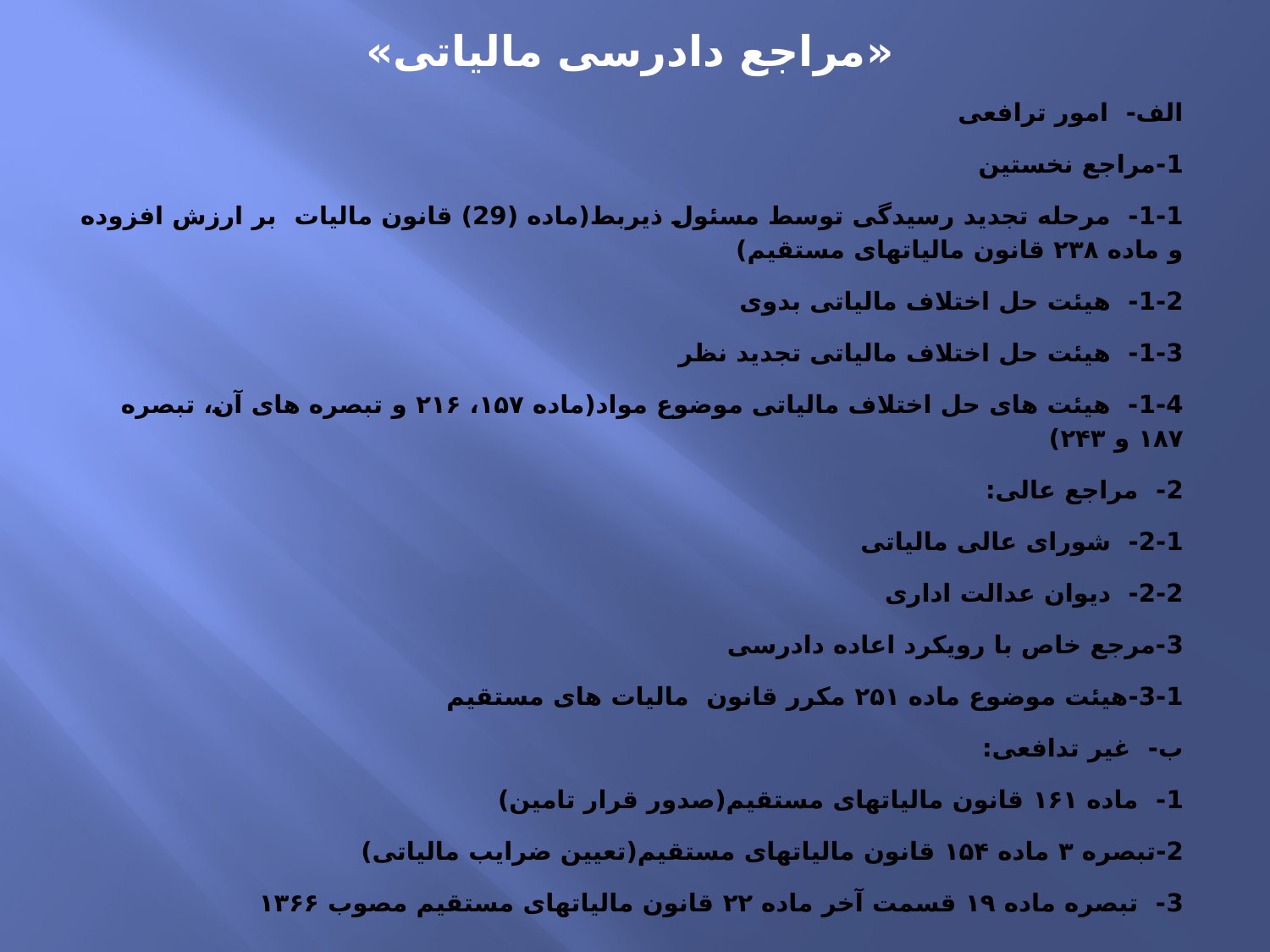

«مراجع دادرسی مالیاتی»
الف-  امور ترافعی
	1-مراجع نخستین
	1-1-  مرحله تجدید رسیدگی توسط مسئول ذیربط(ماده (29) قانون مالیات‌  بر ارزش افزوده و ماده ۲۳۸ قانون 	مالیاتهای مستقیم)
	1-2-  هیئت حل اختلاف مالیاتی بدوی
	1-3-  هیئت حل اختلاف مالیاتی تجدید نظر
	1-4-  هيئت های حل اختلاف مالیاتی موضوع مواد(ماده ۱۵۷، ۲۱۶ و تبصره های آن، تبصره ۱۸۷ و ۲۴۳)
	2-  مراجع عالی:
	2-1-  شورای عالی مالیاتی
	2-2-  دیوان عدالت اداری
	3-مرجع خاص با رویکرد اعاده دادرسی
	3-1-هیئت موضوع ماده ۲۵۱ مکرر قانون  مالیات های مستقیم
ب-  غیر تدافعی:
	1-  ماده ۱۶۱ قانون مالیاتهای مستقیم(صدور قرار تامين)
	2-تبصره ۳ ماده ۱۵۴ قانون مالیاتهای مستقیم(تعیین ضرایب مالیاتی)
	3-  تبصره ماده ۱۹ قسمت آخر ماده ۲۲ قانون مالیاتهای مستقیم مصوب ۱۳۶۶